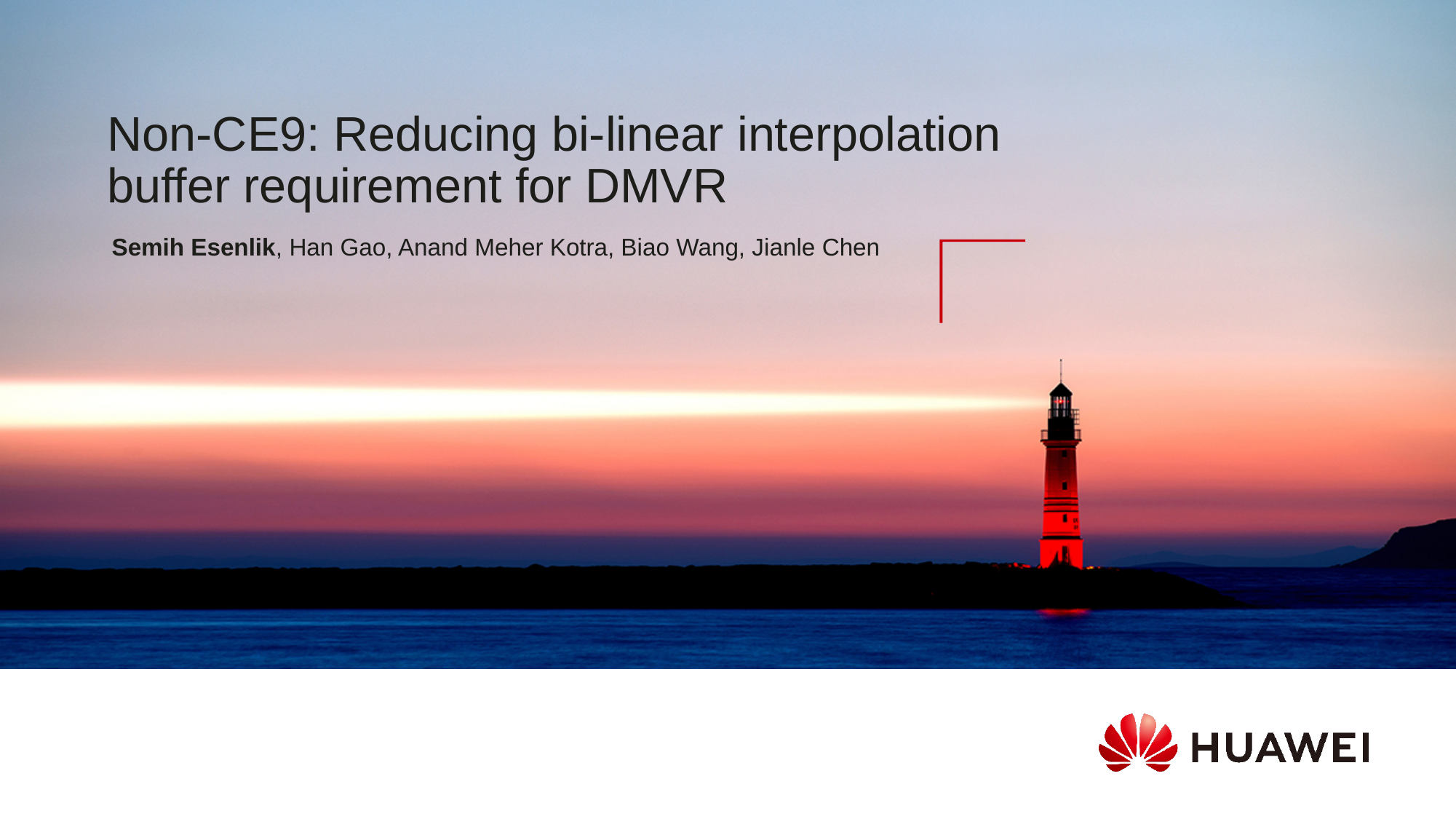

# Non-CE9: Reducing bi-linear interpolation buffer requirement for DMVR
Semih Esenlik, Han Gao, Anand Meher Kotra, Biao Wang, Jianle Chen